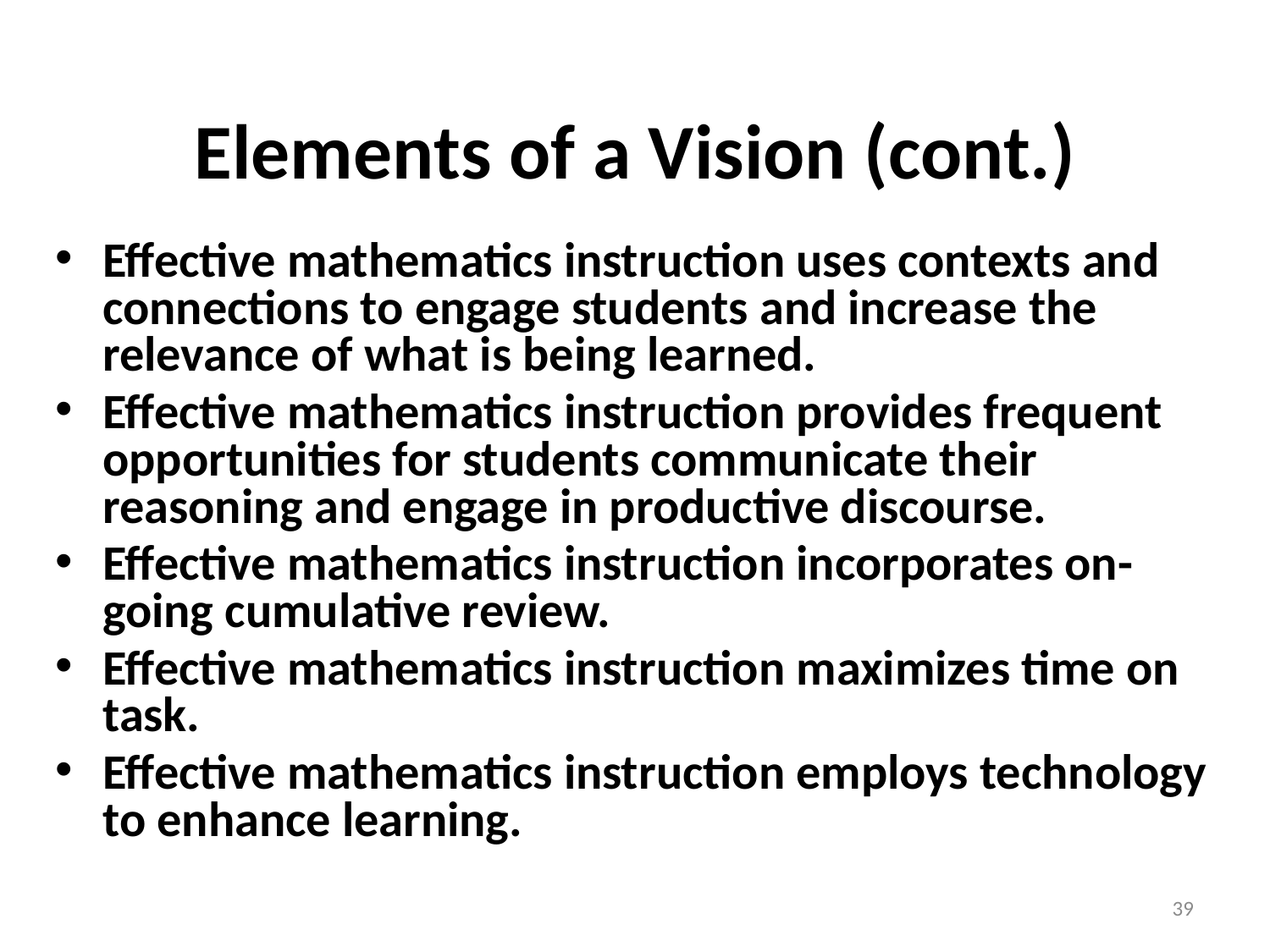

# Elements of a Vision (cont.)
Effective mathematics instruction uses contexts and connections to engage students and increase the relevance of what is being learned.
Effective mathematics instruction provides frequent opportunities for students communicate their reasoning and engage in productive discourse.
Effective mathematics instruction incorporates on-going cumulative review.
Effective mathematics instruction maximizes time on task.
Effective mathematics instruction employs technology to enhance learning.
39